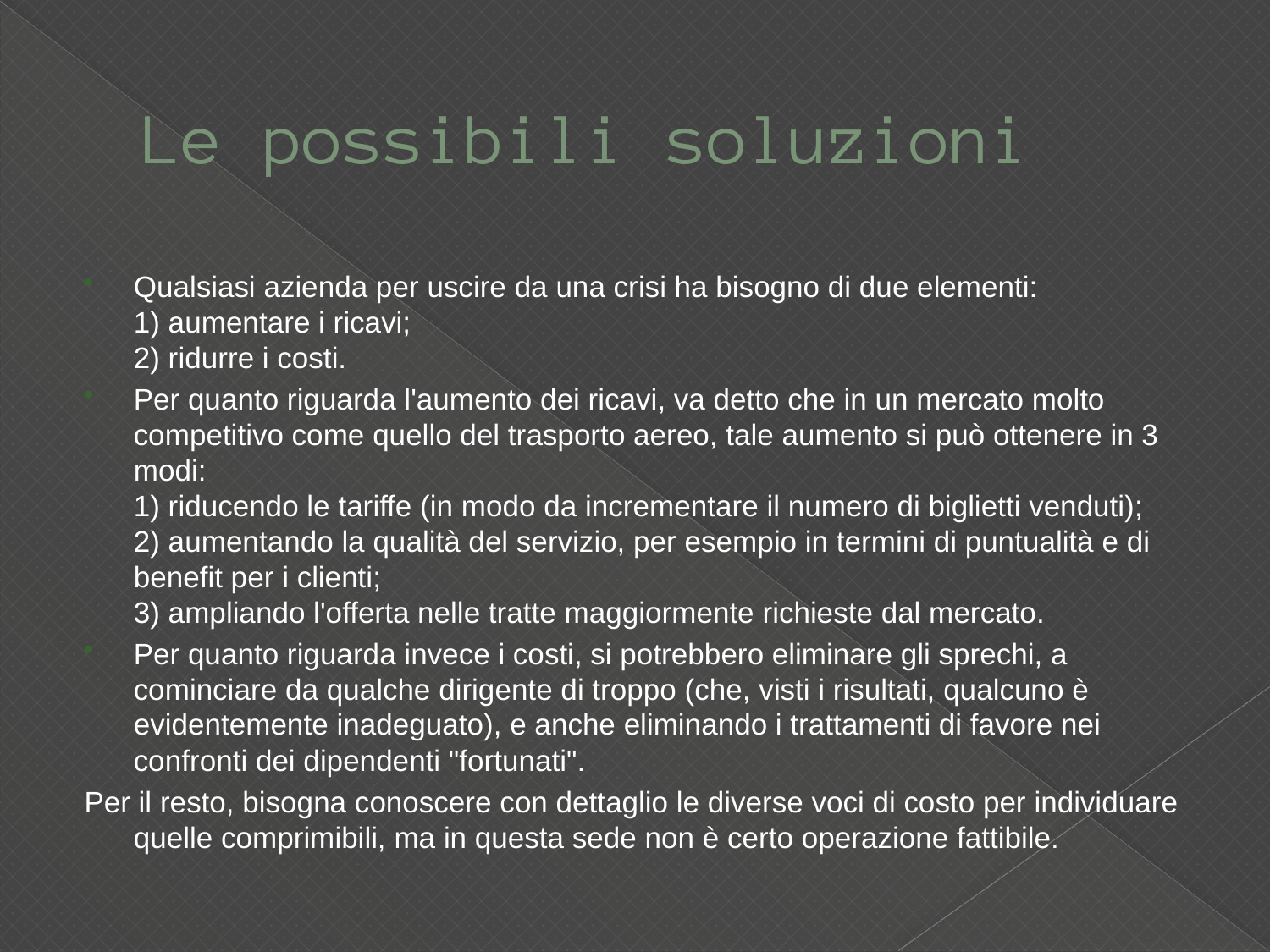

# Le possibili soluzioni
Qualsiasi azienda per uscire da una crisi ha bisogno di due elementi:
1) aumentare i ricavi;
2) ridurre i costi.
Per quanto riguarda l'aumento dei ricavi, va detto che in un mercato molto competitivo come quello del trasporto aereo, tale aumento si può ottenere in 3 modi:
1) riducendo le tariffe (in modo da incrementare il numero di biglietti venduti);
2) aumentando la qualità del servizio, per esempio in termini di puntualità e di benefit per i clienti;
3) ampliando l'offerta nelle tratte maggiormente richieste dal mercato.
Per quanto riguarda invece i costi, si potrebbero eliminare gli sprechi, a cominciare da qualche dirigente di troppo (che, visti i risultati, qualcuno è evidentemente inadeguato), e anche eliminando i trattamenti di favore nei confronti dei dipendenti "fortunati".
Per il resto, bisogna conoscere con dettaglio le diverse voci di costo per individuare quelle comprimibili, ma in questa sede non è certo operazione fattibile.